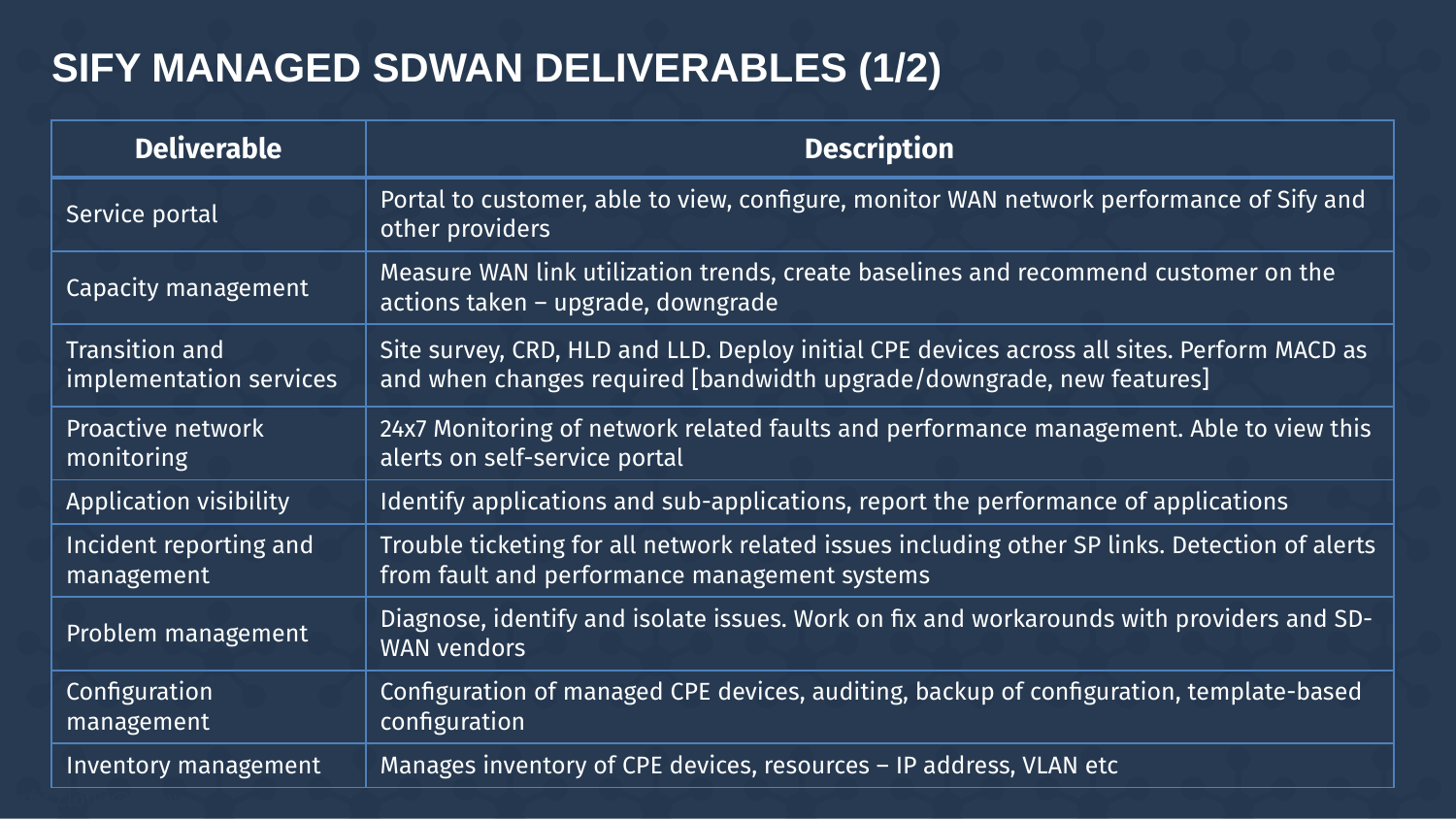

# SIFY MANAGED SDWAN DELIVERABLES (1/2)
| Deliverable | Description |
| --- | --- |
| Service portal | Portal to customer, able to view, configure, monitor WAN network performance of Sify and other providers |
| Capacity management | Measure WAN link utilization trends, create baselines and recommend customer on the actions taken – upgrade, downgrade |
| Transition and implementation services | Site survey, CRD, HLD and LLD. Deploy initial CPE devices across all sites. Perform MACD as and when changes required [bandwidth upgrade/downgrade, new features] |
| Proactive network monitoring | 24x7 Monitoring of network related faults and performance management. Able to view this alerts on self-service portal |
| Application visibility | Identify applications and sub-applications, report the performance of applications |
| Incident reporting and management | Trouble ticketing for all network related issues including other SP links. Detection of alerts from fault and performance management systems |
| Problem management | Diagnose, identify and isolate issues. Work on fix and workarounds with providers and SD-WAN vendors |
| Configuration management | Configuration of managed CPE devices, auditing, backup of configuration, template-based configuration |
| Inventory management | Manages inventory of CPE devices, resources – IP address, VLAN etc |